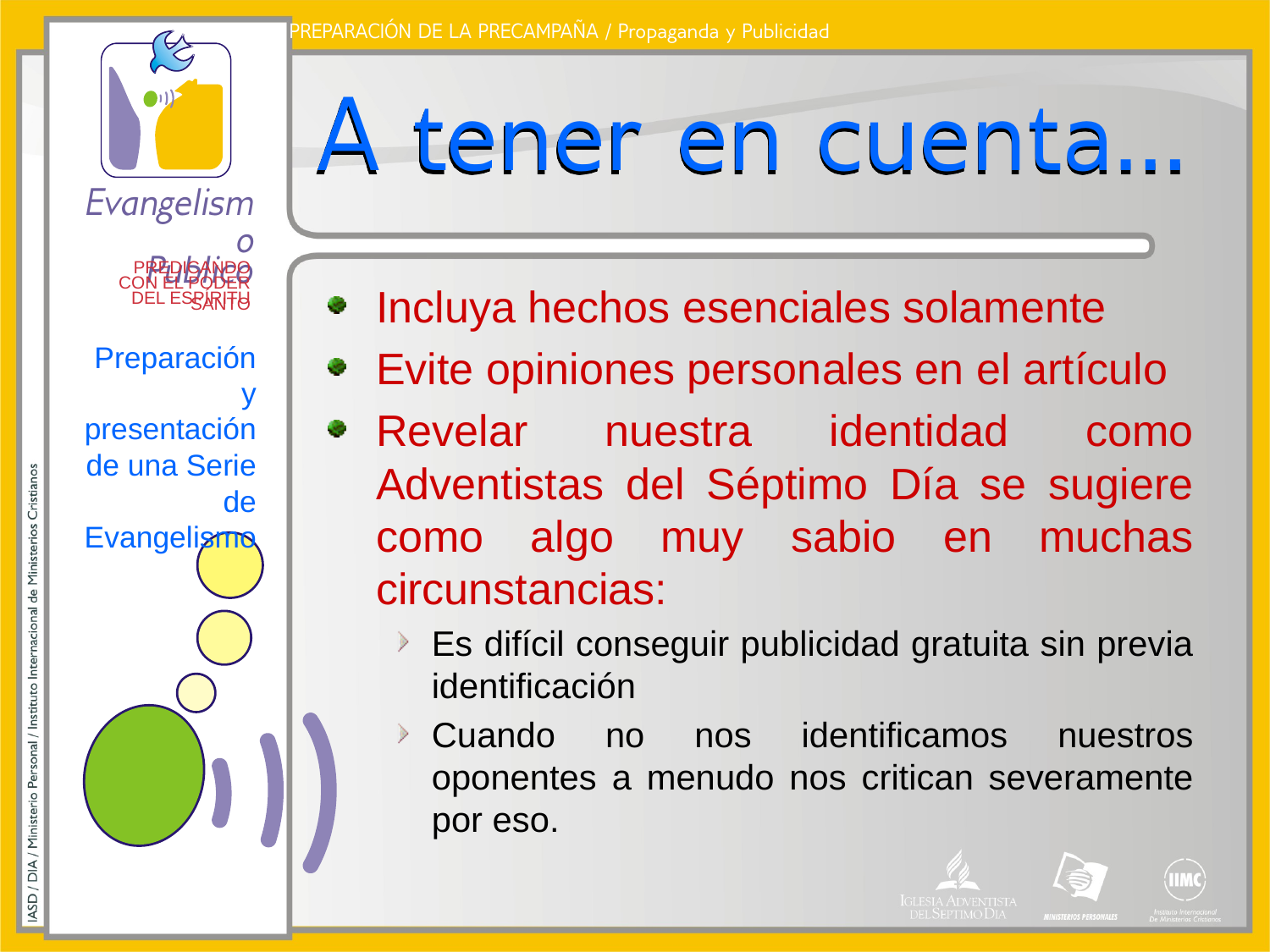

PREPARACIÓN DE LA PRECAMPAÑA / Propaganda y Publicidad
# A tener en cuenta…
Incluya hechos esenciales solamente
Evite opiniones personales en el artículo
Revelar nuestra identidad como Adventistas del Séptimo Día se sugiere como algo muy sabio en muchas circunstancias:
Es difícil conseguir publicidad gratuita sin previa identificación
Cuando no nos identificamos nuestros oponentes a menudo nos critican severamente por eso.